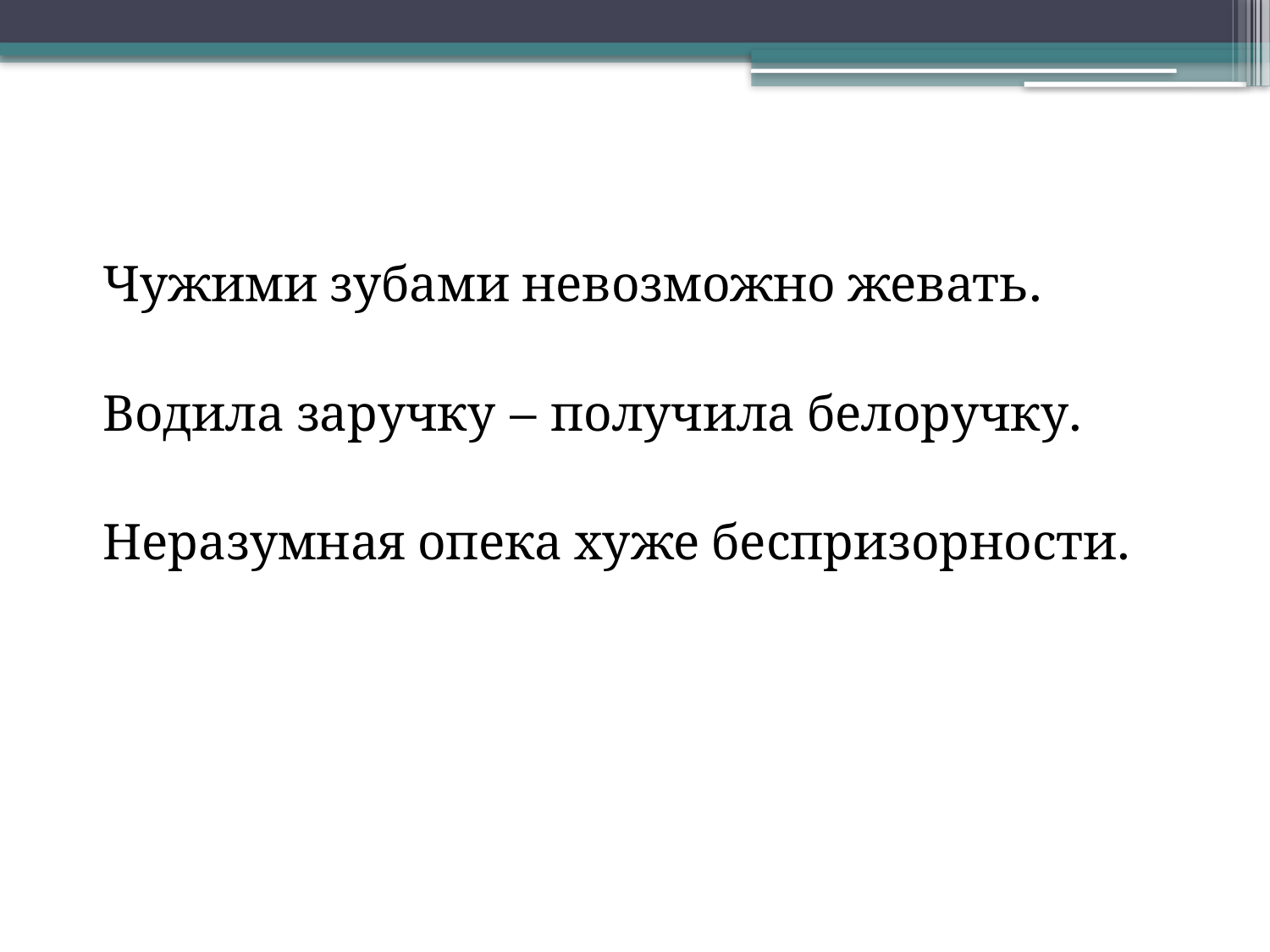

Чужими зубами невозможно жевать.

Водила заручку – получила белоручку.

Неразумная опека хуже беспризорности.